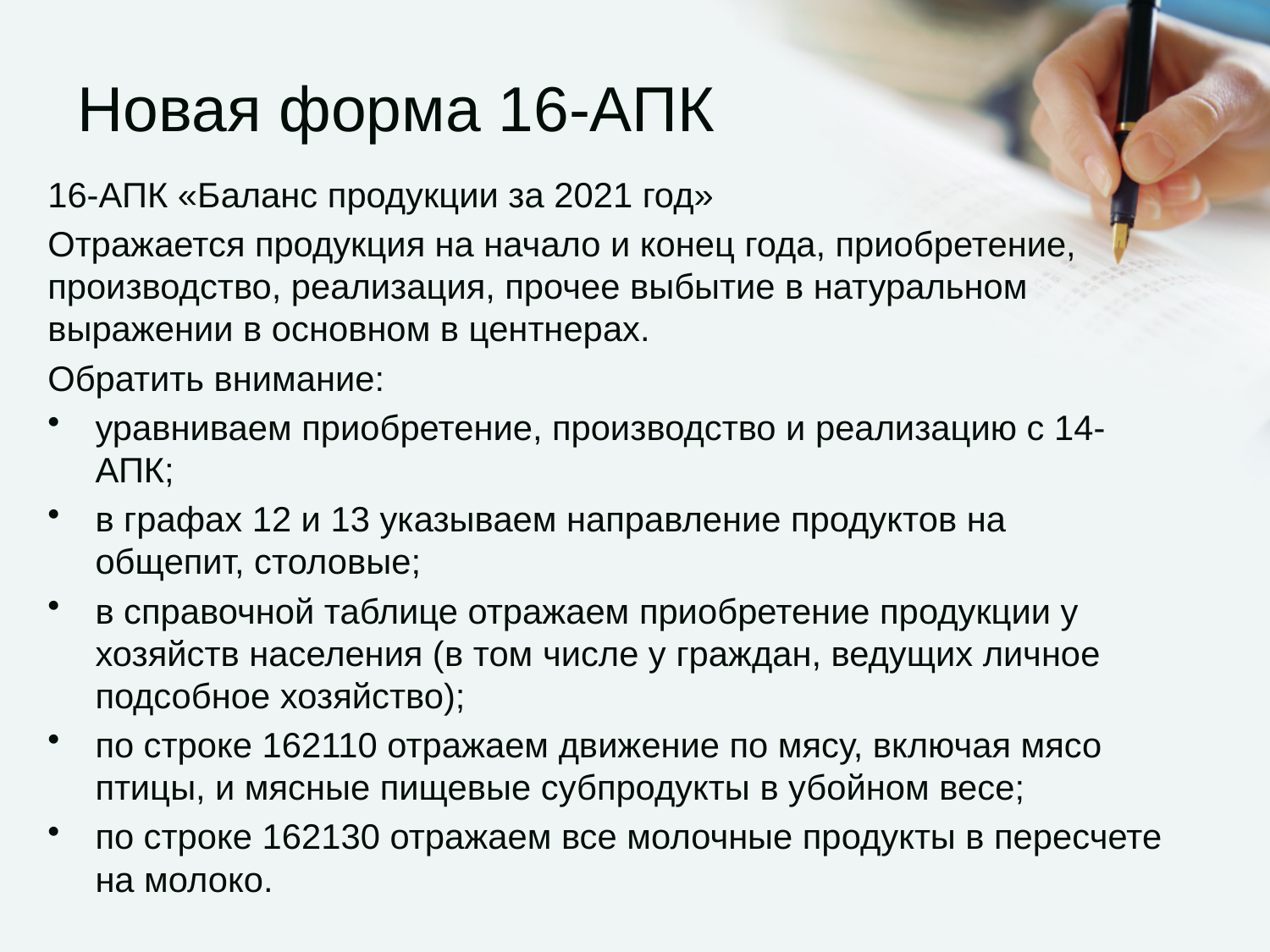

# Новая форма 16-АПК
16-АПК «Баланс продукции за 2021 год»
Отражается продукция на начало и конец года, приобретение, производство, реализация, прочее выбытие в натуральном выражении в основном в центнерах.
Обратить внимание:
уравниваем приобретение, производство и реализацию с 14-АПК;
в графах 12 и 13 указываем направление продуктов на общепит, столовые;
в справочной таблице отражаем приобретение продукции у хозяйств населения (в том числе у граждан, ведущих личное подсобное хозяйство);
по строке 162110 отражаем движение по мясу, включая мясо птицы, и мясные пищевые субпродукты в убойном весе;
по строке 162130 отражаем все молочные продукты в пересчете на молоко.